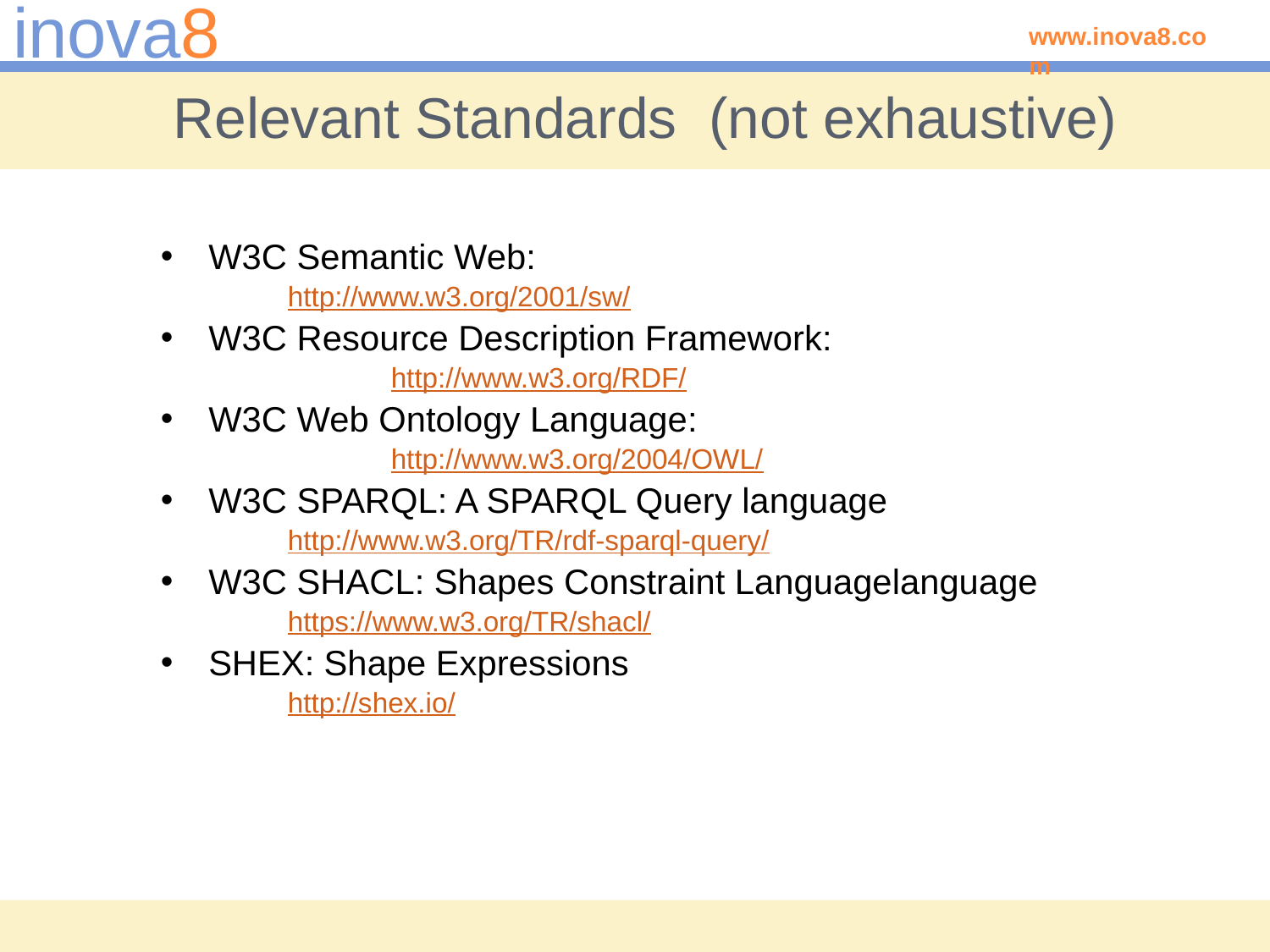

# Relevant Standards  (not exhaustive)
W3C Semantic Web:
http://www.w3.org/2001/sw/
W3C Resource Description Framework:
		http://www.w3.org/RDF/
W3C Web Ontology Language:
		http://www.w3.org/2004/OWL/
W3C SPARQL: A SPARQL Query language
http://www.w3.org/TR/rdf-sparql-query/
W3C SHACL: Shapes Constraint Languagelanguage
https://www.w3.org/TR/shacl/
SHEX: Shape Expressions
http://shex.io/